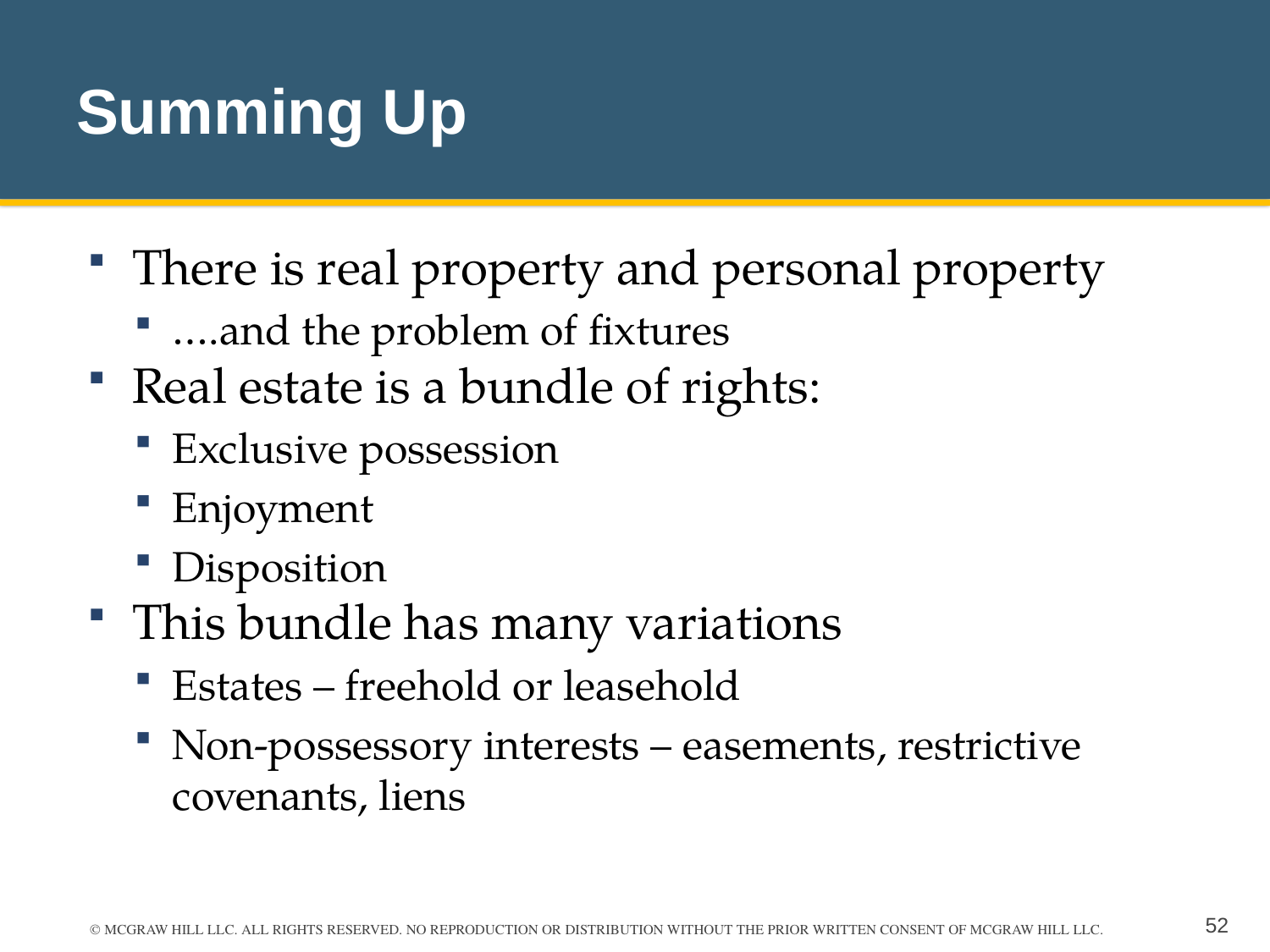

# Summing Up
There is real property and personal property
….and the problem of fixtures
Real estate is a bundle of rights:
Exclusive possession
Enjoyment
Disposition
This bundle has many variations
Estates – freehold or leasehold
Non-possessory interests – easements, restrictive covenants, liens

© MCGRAW HILL LLC. ALL RIGHTS RESERVED. NO REPRODUCTION OR DISTRIBUTION WITHOUT THE PRIOR WRITTEN CONSENT OF MCGRAW HILL LLC.
52